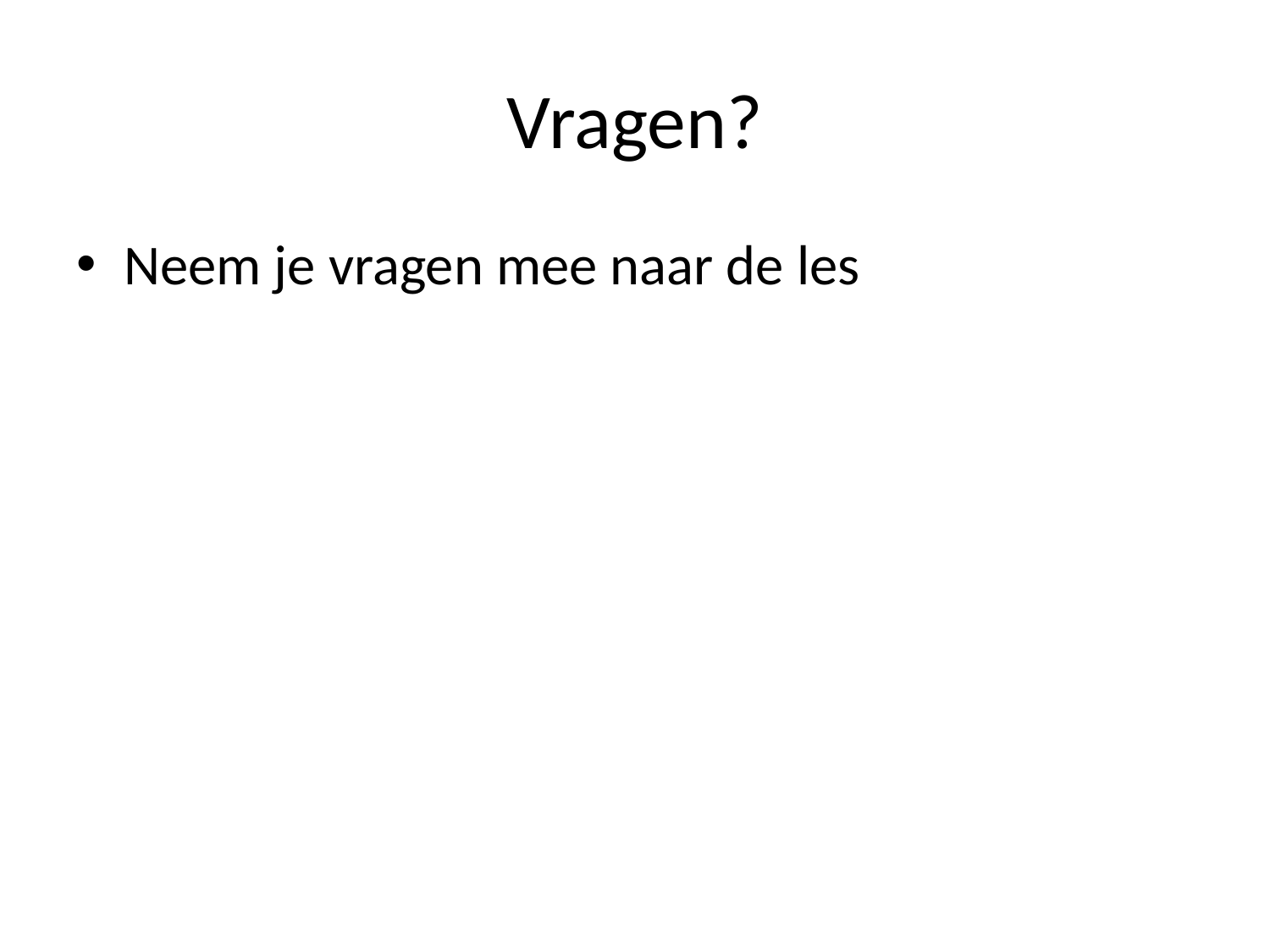

# Vragen?
Neem je vragen mee naar de les